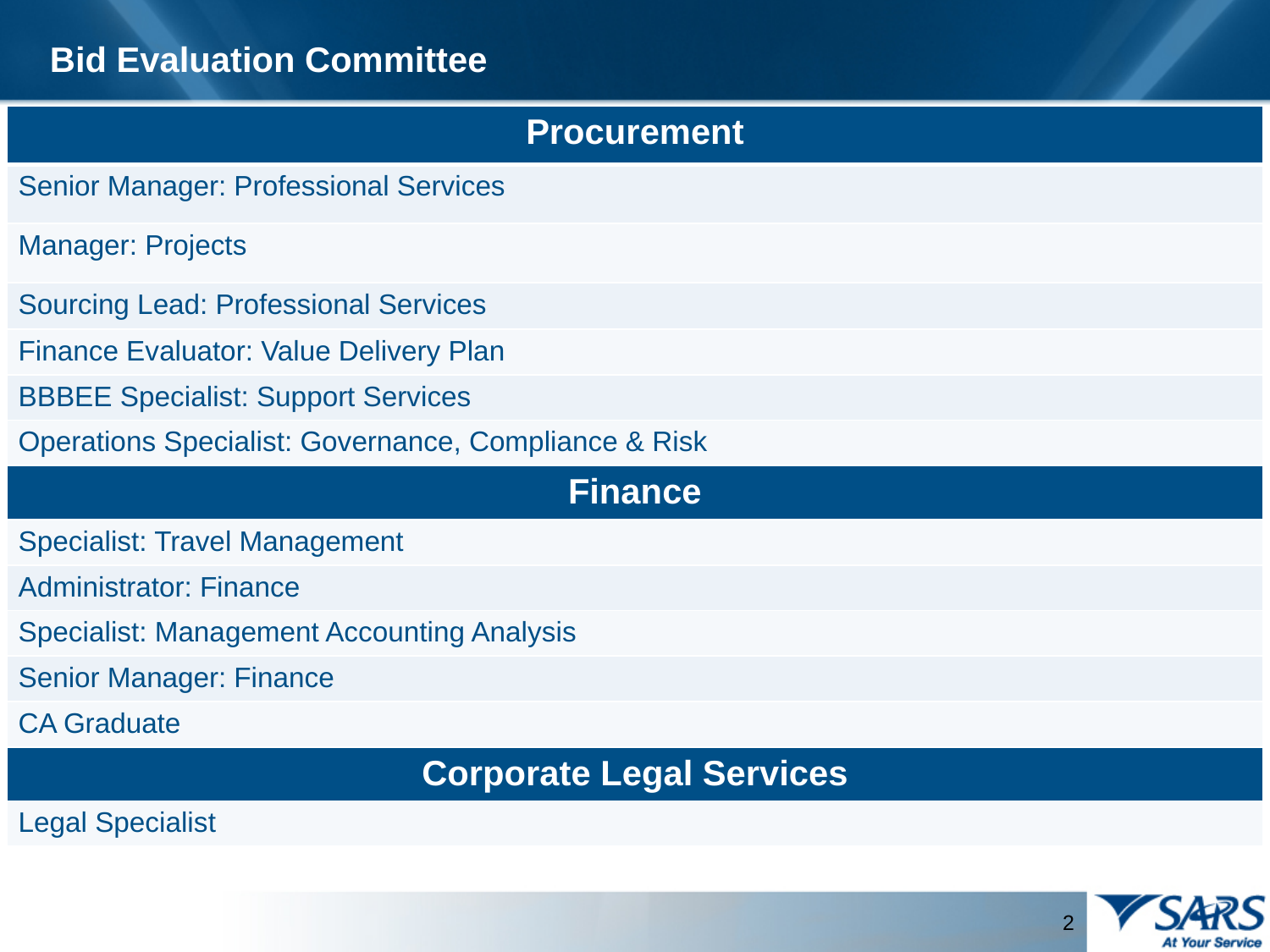

Bid Evaluation Committee
| Procurement |
| --- |
| Senior Manager: Professional Services |
| Manager: Projects |
| Sourcing Lead: Professional Services |
| Finance Evaluator: Value Delivery Plan |
| BBBEE Specialist: Support Services |
| Operations Specialist: Governance, Compliance & Risk |
| Finance |
| Specialist: Travel Management |
| Administrator: Finance |
| Specialist: Management Accounting Analysis |
| Senior Manager: Finance |
| CA Graduate |
| Corporate Legal Services |
| Legal Specialist |
2